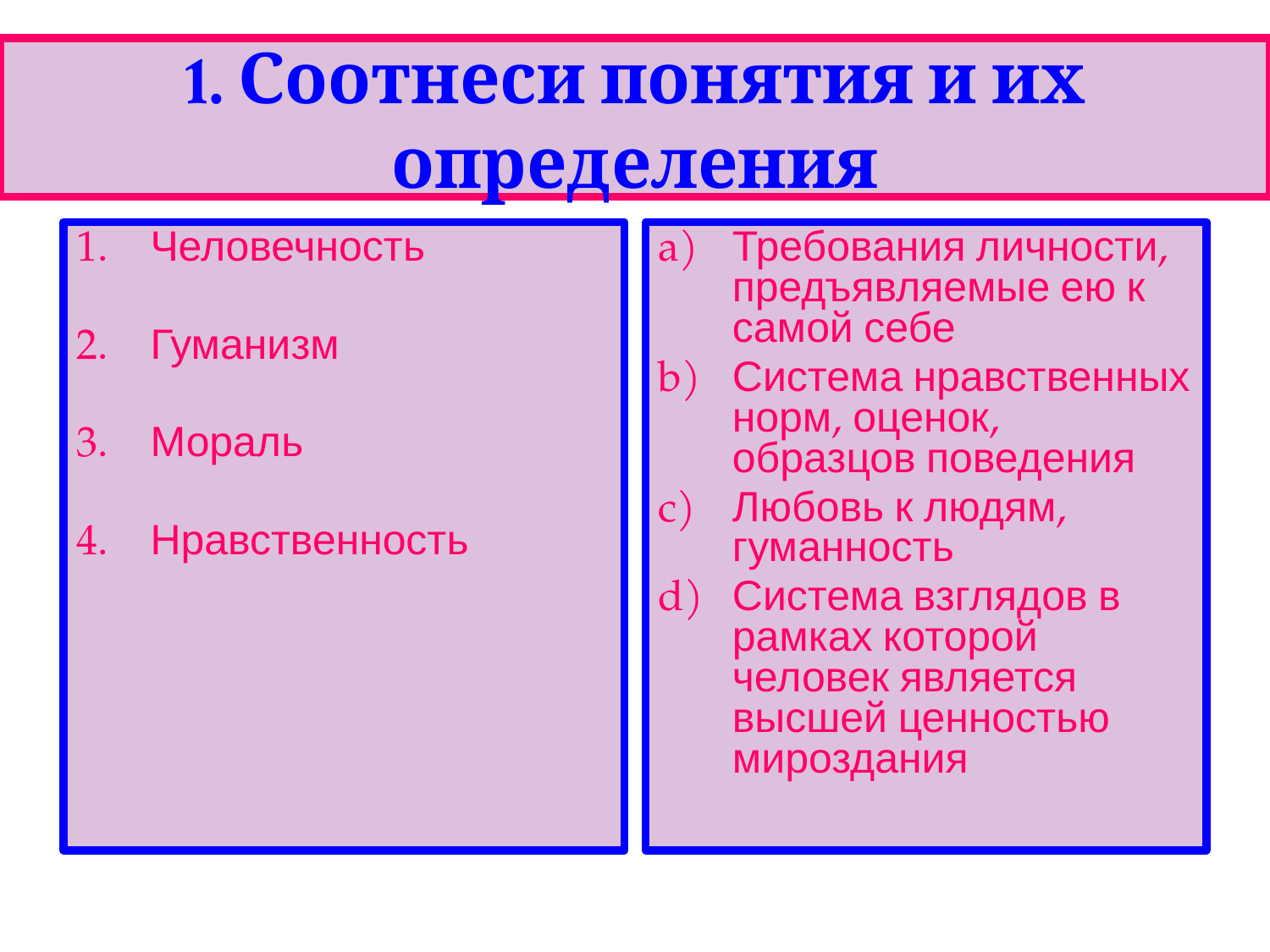

# 1. Соотнеси понятия и их определения
Человечность

Гуманизм

Мораль

Нравственность
Требования личности, предъявляемые ею к самой себе
Система нравственных норм, оценок, образцов поведения
Любовь к людям, гуманность
Система взглядов в рамках которой человек является высшей ценностью мироздания